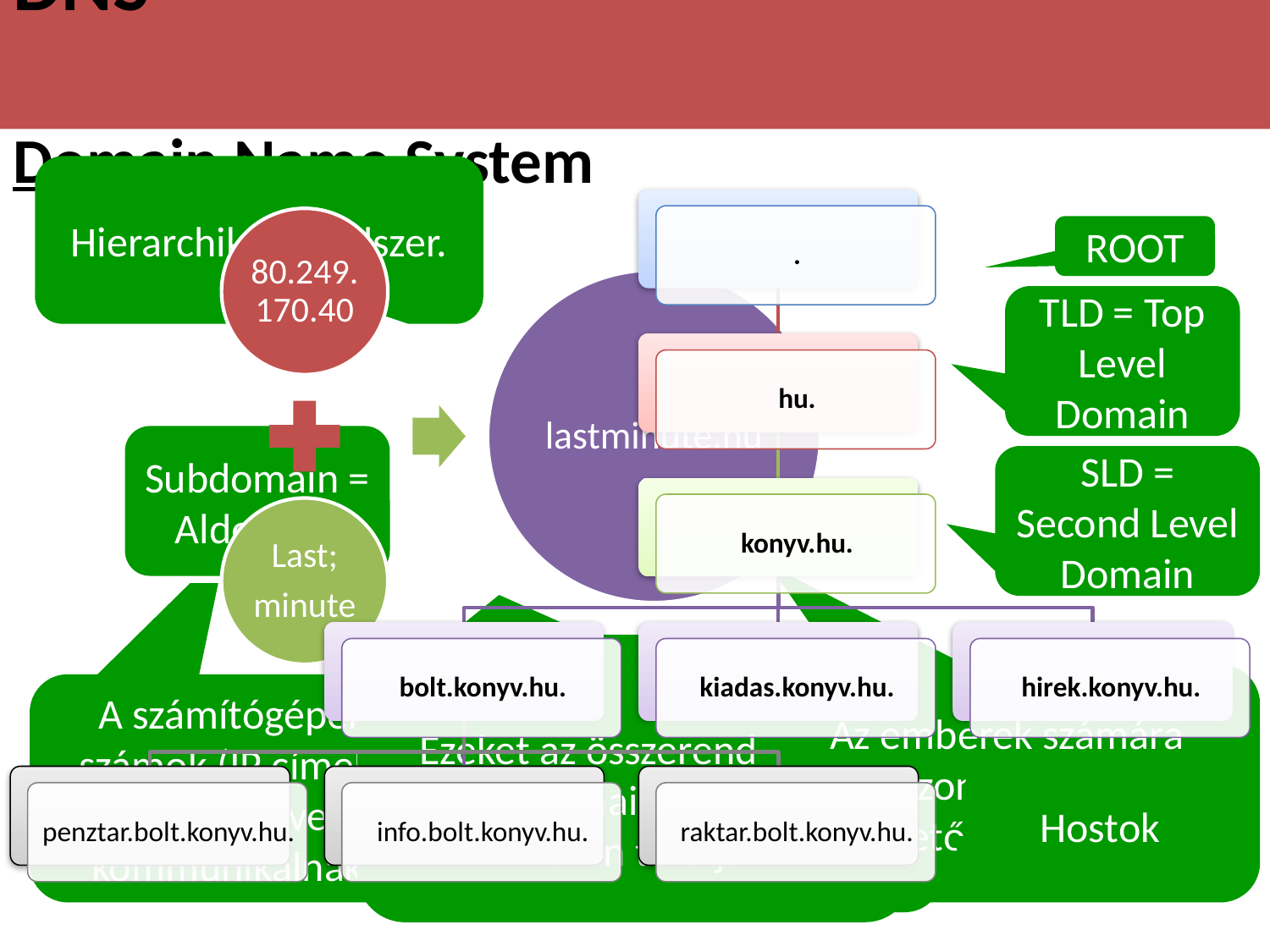

# DNS 	Domain Name System
Hierarchikus rendszer.
.
hu.
konyv.hu.
bolt.konyv.hu.
penztar.bolt.konyv.hu.
info.bolt.konyv.hu.
raktar.bolt.konyv.hu.
kiadas.konyv.hu.
hirek.konyv.hu.

80.249.170.40

Last;
minute

lastminute.hu
Számítógép
Ember
ROOT
TLD = Top Level Domain
195.70.35.94
213.253.217.196
195.31.247.12
178.79.154.169

sziciliaiutazas.hu
repulojegy.hu
etna.it
utazas.com

Subdomain = Aldomain
SLD = Second Level Domain
Erre nyújt megoldást a DNS,  azzal, hogy minden szöveges névhez (DOMAIN) egy számsort rendel (IP cím).
Az emberek számára viszont a szavak jegyezhetők meg könnyen.
A számítógépek számok (IP címek) segítségével kommunikálnak.
Ezeket az összerendeléseket az ún. Domain Name Server-eken tárolják.
Hostok